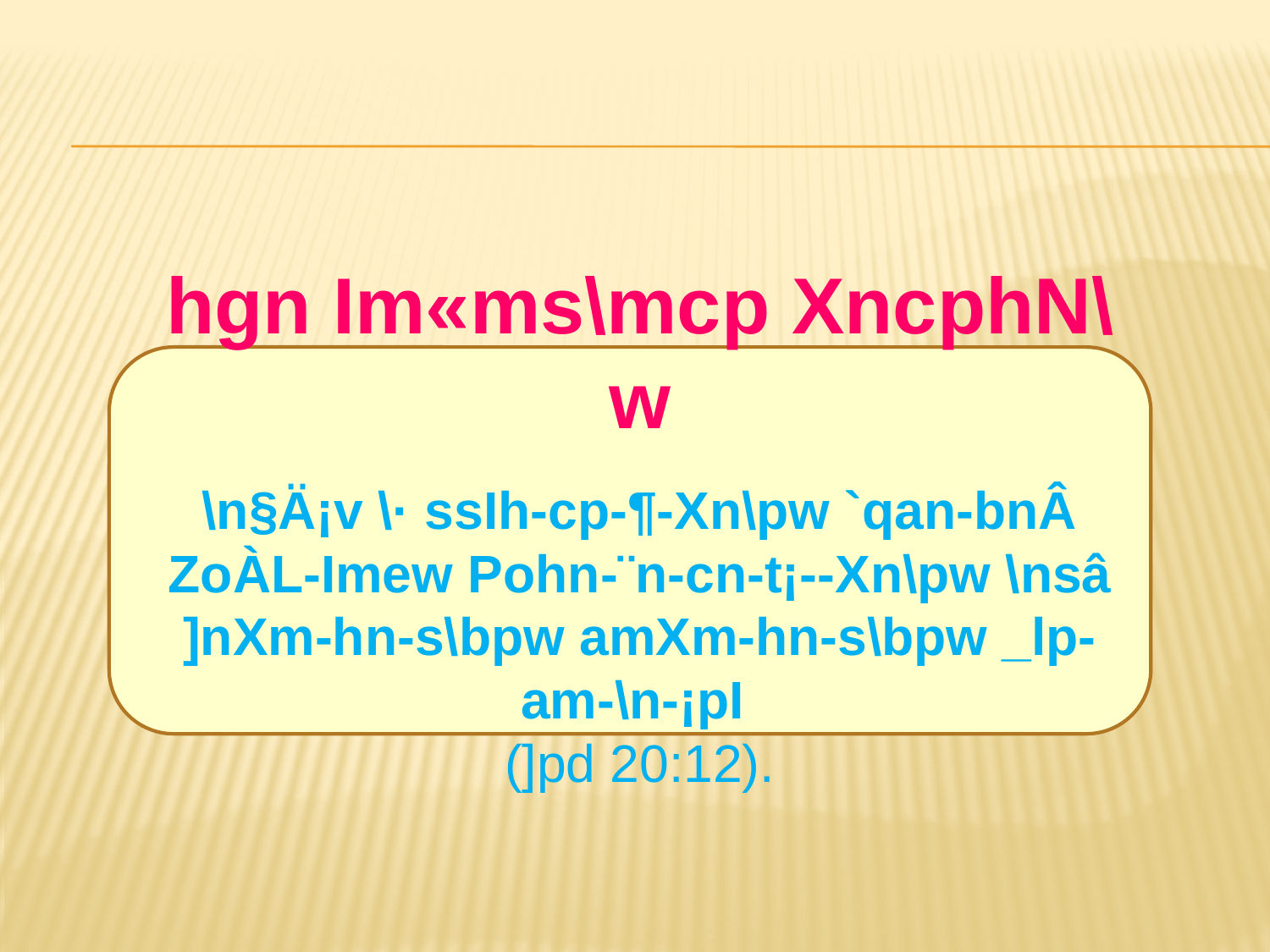

hgn Im«ms\mcp XncphN\w

\n§Ä¡v \· ssIh-cp-¶-Xn\pw `qan-bnÂ ZoÀL-Imew Pohn-¨n-cn-t¡-­-Xn\pw \nsâ ]nXm-hn-s\bpw amXm-hn-s\bpw _lp-am-\n-¡pI
(]pd 20:12).